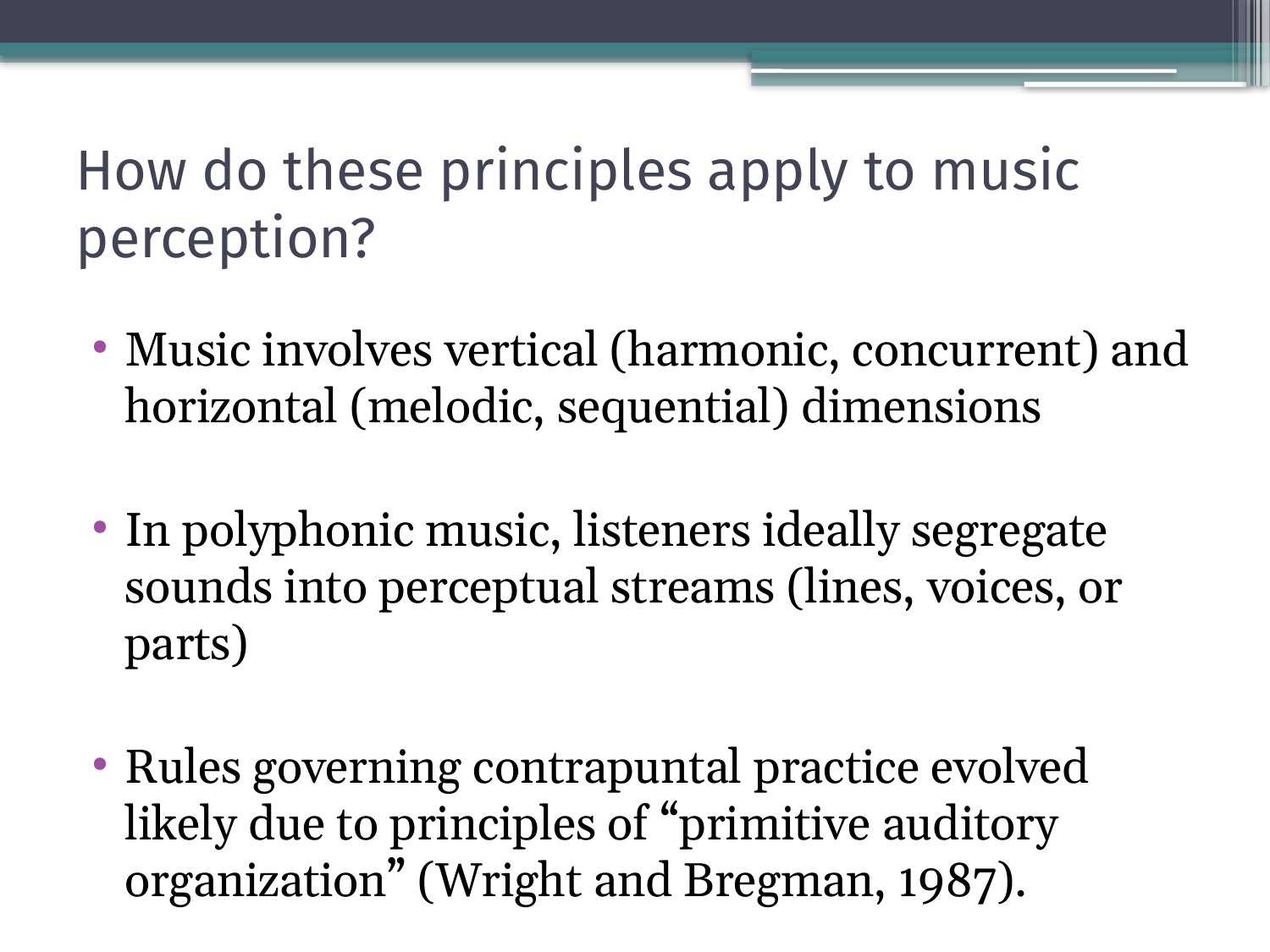

# How do these principles apply to music perception?
Music involves vertical (harmonic, concurrent) and horizontal (melodic, sequential) dimensions

In polyphonic music, listeners ideally segregate sounds into perceptual streams (lines, voices, or parts)

Rules governing contrapuntal practice evolved likely due to principles of “primitive auditory organization” (Wright and Bregman, 1987).